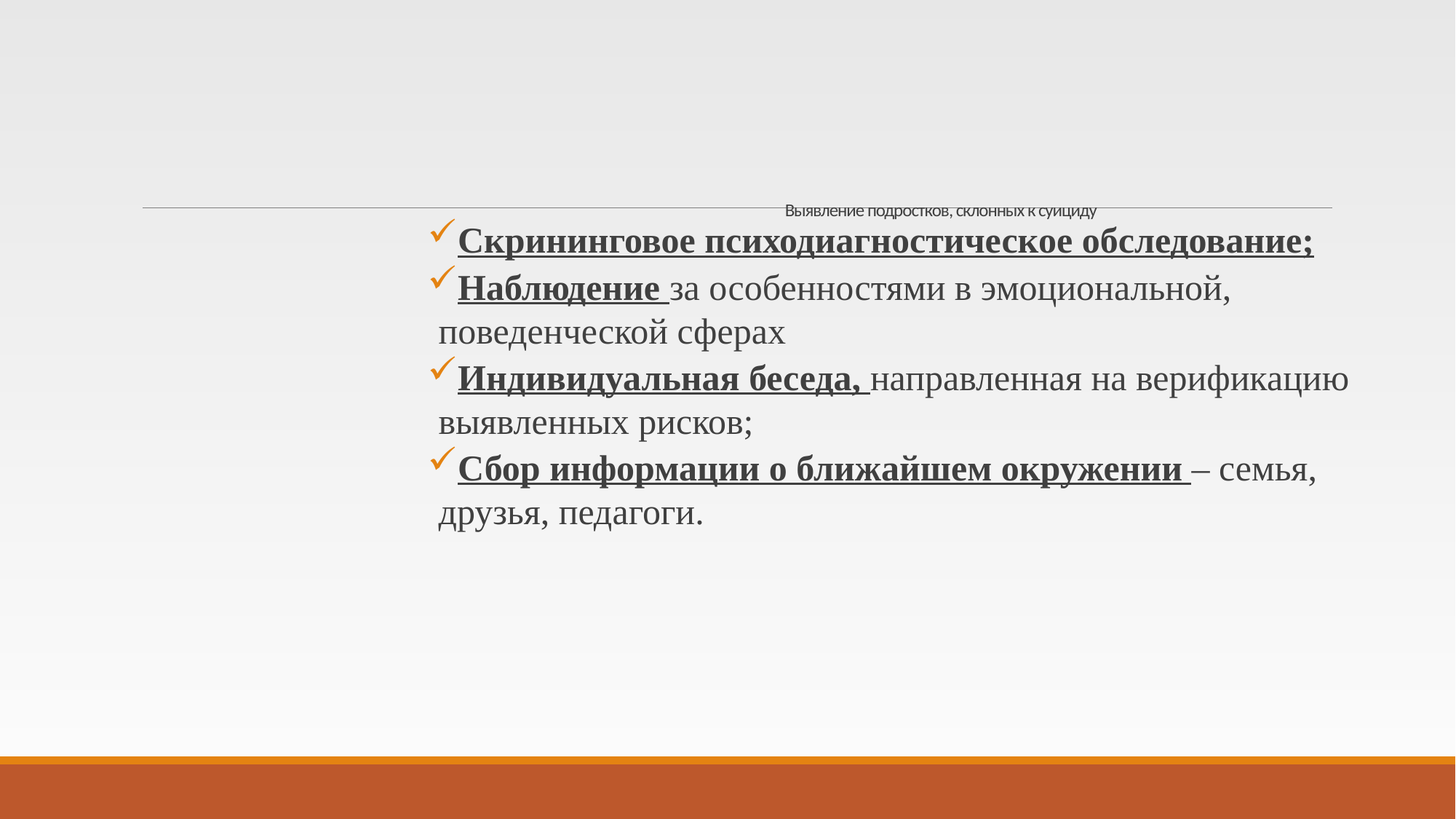

# Выявление подростков, склонных к суициду
Скрининговое психодиагностическое обследование;
Наблюдение за особенностями в эмоциональной, поведенческой сферах
Индивидуальная беседа, направленная на верификацию выявленных рисков;
Сбор информации о ближайшем окружении – семья, друзья, педагоги.